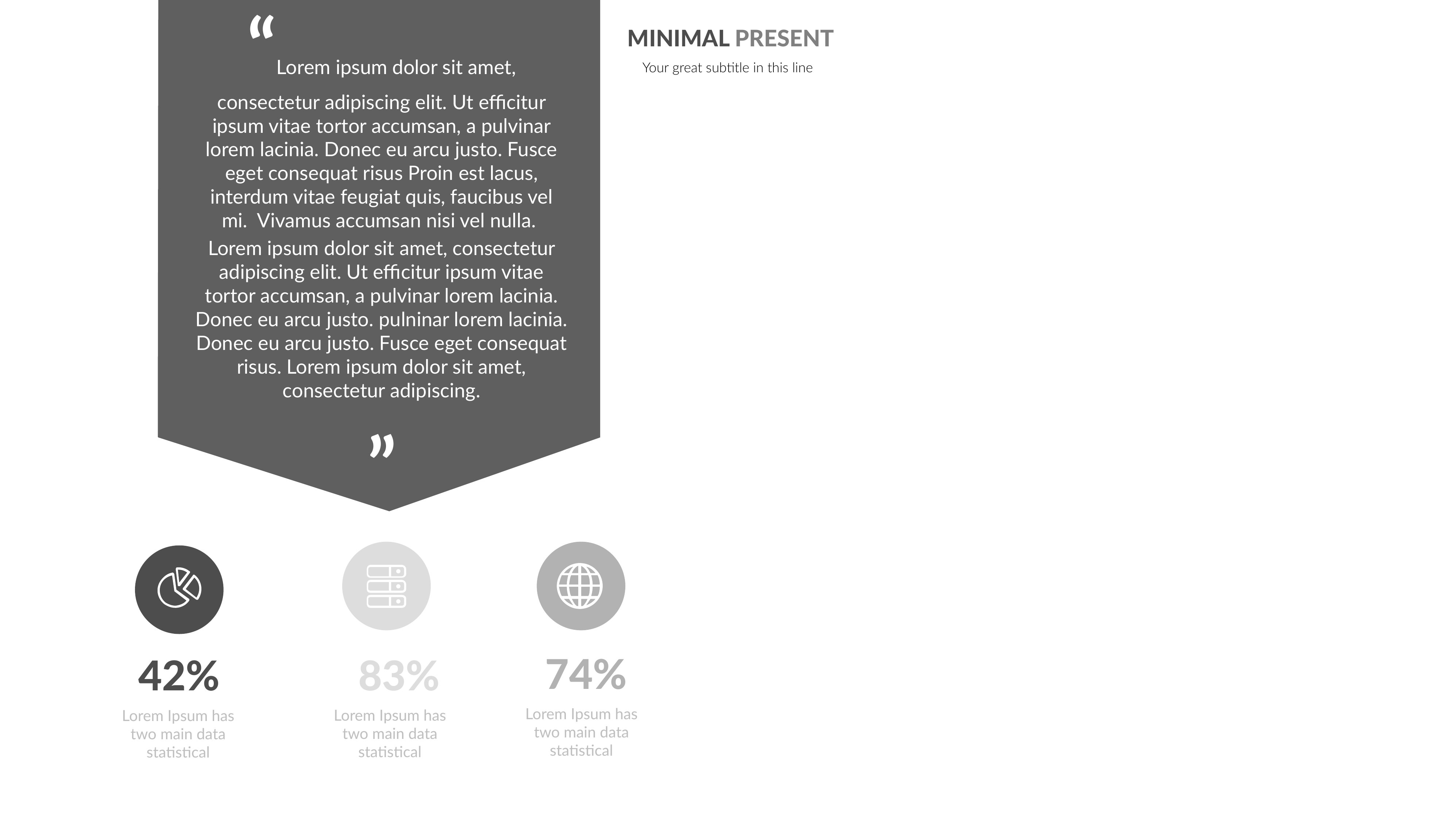

“Lorem ipsum dolor sit amet, consectetur adipiscing elit. Ut efficitur ipsum vitae tortor accumsan, a pulvinar lorem lacinia. Donec eu arcu justo. Fusce eget consequat risus Proin est lacus, interdum vitae feugiat quis, faucibus vel mi.  Vivamus accumsan nisi vel nulla.
Lorem ipsum dolor sit amet, consectetur adipiscing elit. Ut efficitur ipsum vitae tortor accumsan, a pulvinar lorem lacinia. Donec eu arcu justo. pulninar lorem lacinia. Donec eu arcu justo. Fusce eget consequat risus. Lorem ipsum dolor sit amet, consectetur adipiscing.
”
MINIMAL PRESENT
Your great subtitle in this line

74%
Lorem Ipsum has two main data statistical
83%
Lorem Ipsum has two main data statistical
42%
Lorem Ipsum has two main data statistical